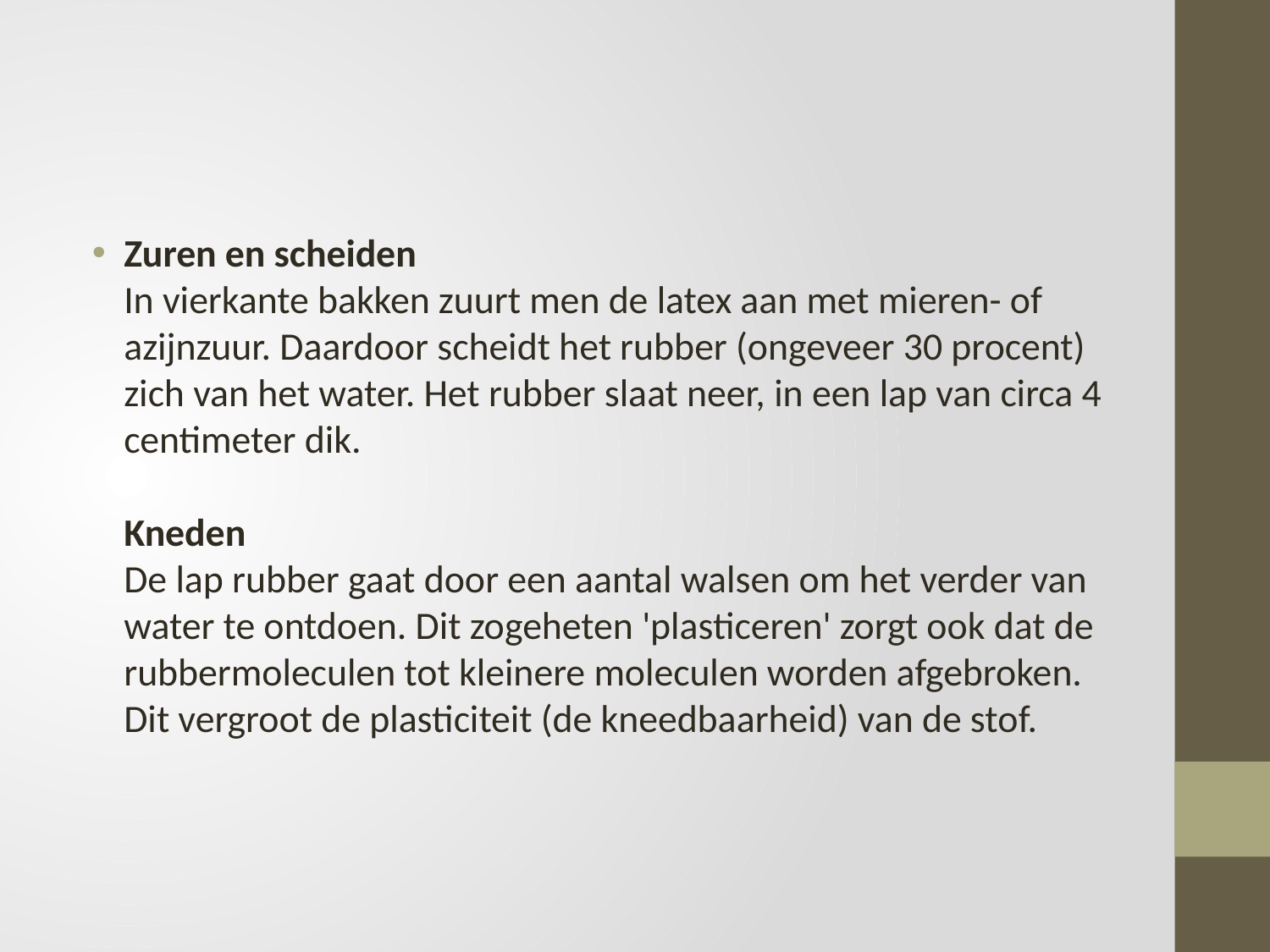

#
Zuren en scheiden
In vierkante bakken zuurt men de latex aan met mieren- of azijnzuur. Daardoor scheidt het rubber (ongeveer 30 procent) zich van het water. Het rubber slaat neer, in een lap van circa 4 centimeter dik.
Kneden
De lap rubber gaat door een aantal walsen om het verder van water te ontdoen. Dit zogeheten 'plasticeren' zorgt ook dat de rubbermoleculen tot kleinere moleculen worden afgebroken. Dit vergroot de plasticiteit (de kneedbaarheid) van de stof.